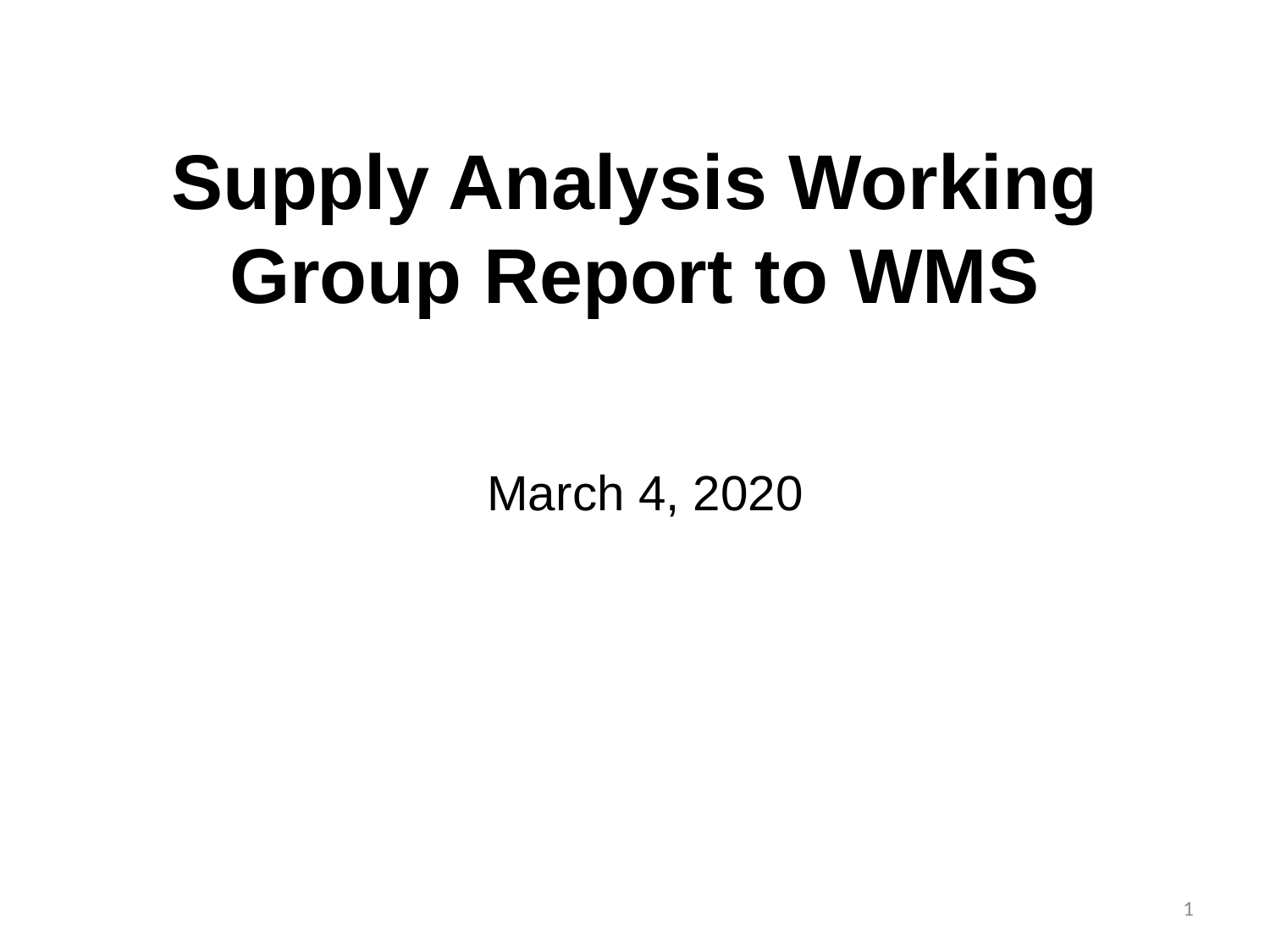

# Supply Analysis Working Group Report to WMS
March 4, 2020
1